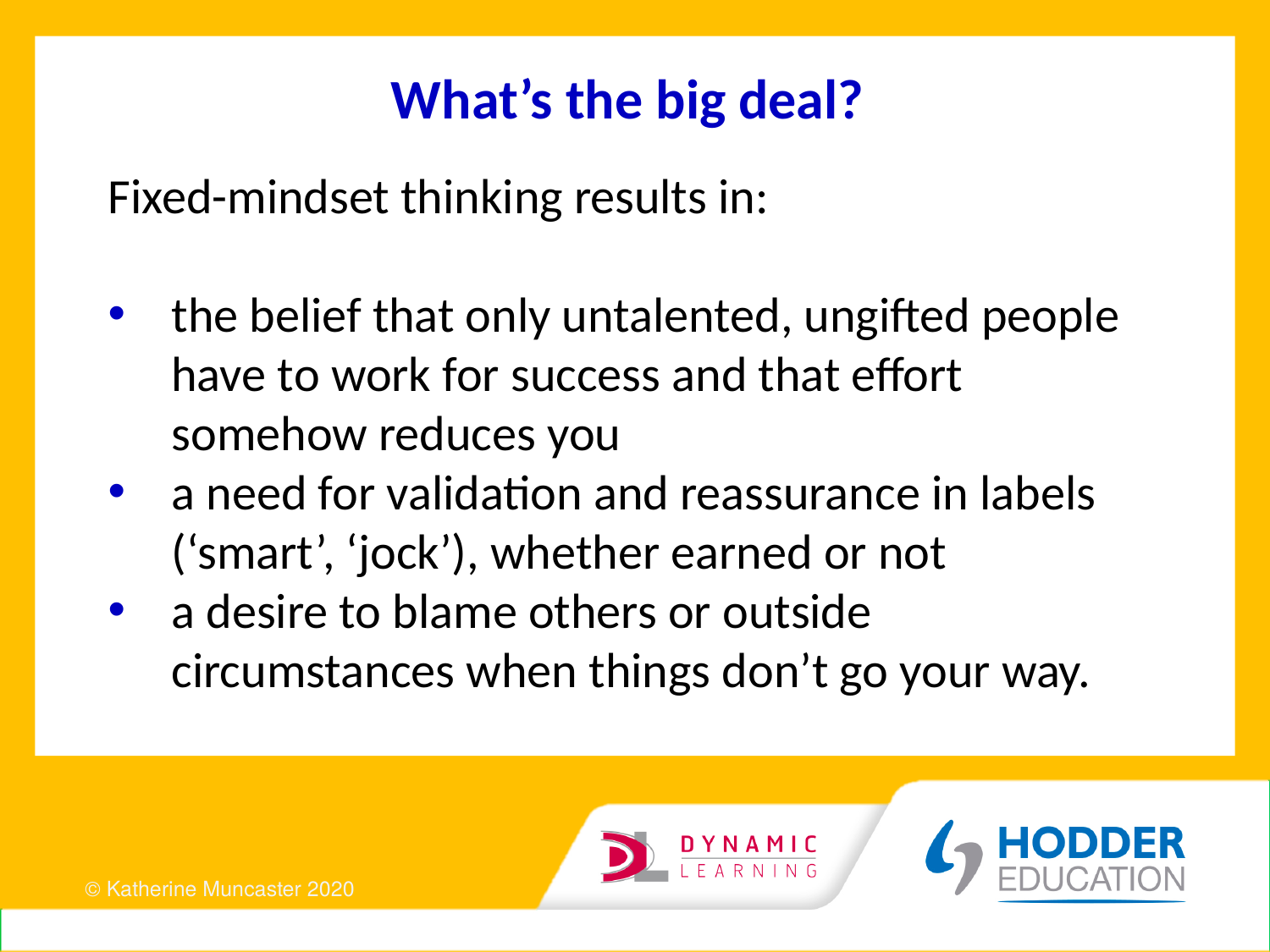

# What’s the big deal?
Fixed-mindset thinking results in:

the belief that only untalented, ungifted people have to work for success and that effort somehow reduces you
a need for validation and reassurance in labels (‘smart’, ‘jock’), whether earned or not
a desire to blame others or outside circumstances when things don’t go your way.